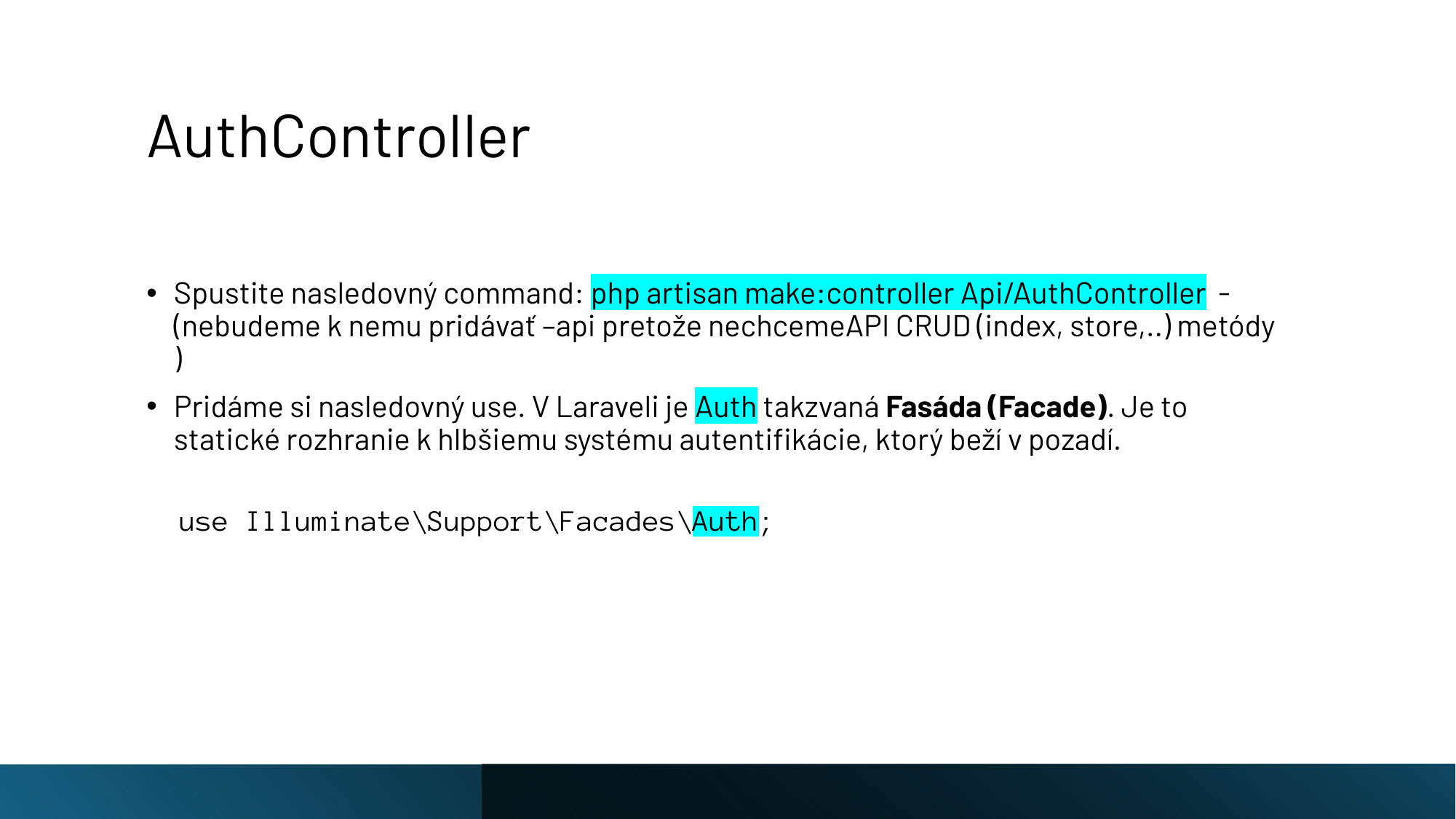

# AuthController
Spustite nasledovný command: php artisan make:controller Api/AuthController  - (nebudeme k nemu pridávať –api pretože nechcemeAPI CRUD (index, store,..) metódy )
Pridáme si nasledovný use. V Laraveli je Auth takzvaná Fasáda (Facade). Je to statické rozhranie k hlbšiemu systému autentifikácie, ktorý beží v pozadí.
  use Illuminate\Support\Facades\Auth;